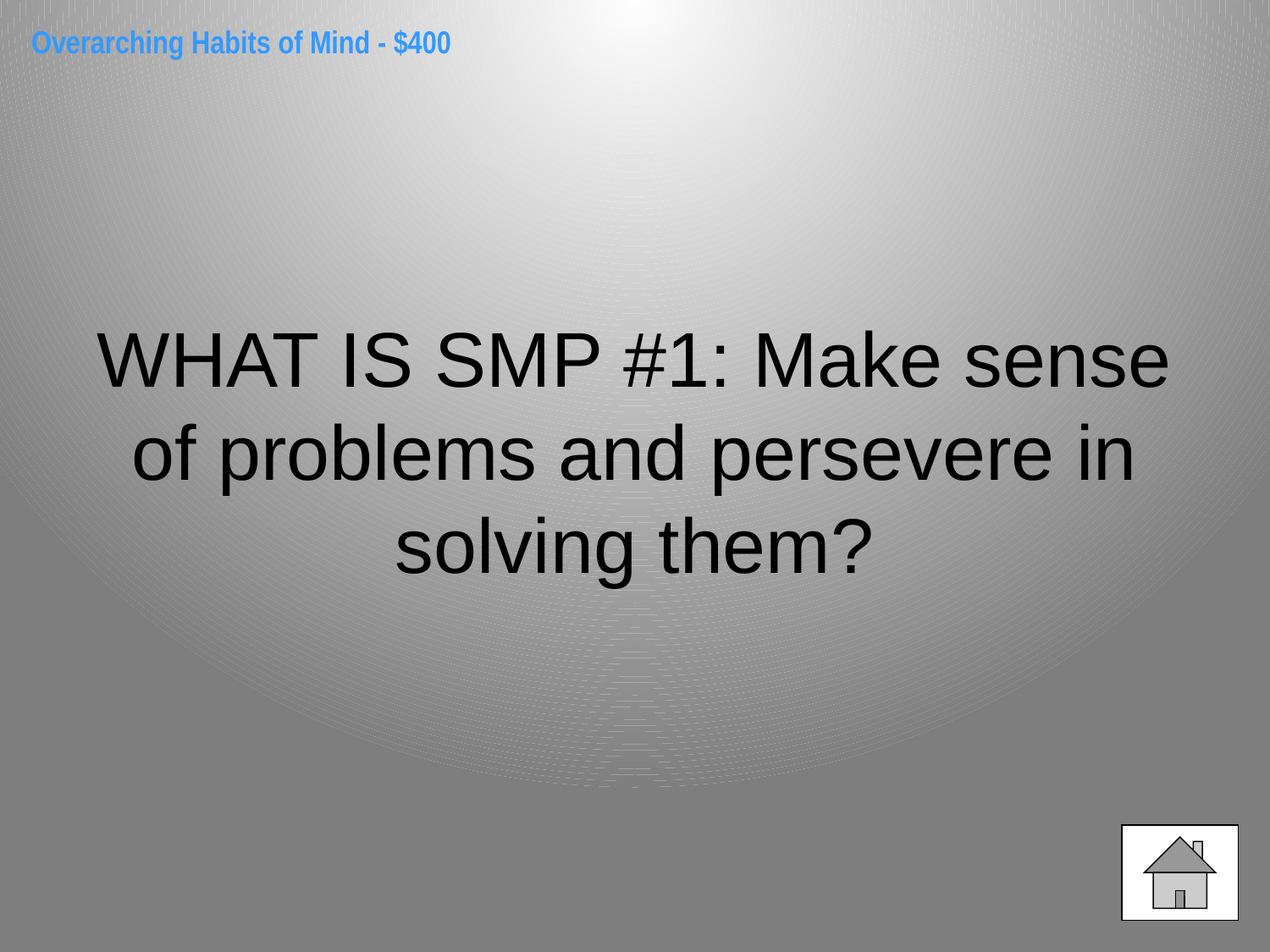

Overarching Habits of Mind - $400
WHAT IS SMP #1: Make sense of problems and persevere in solving them?